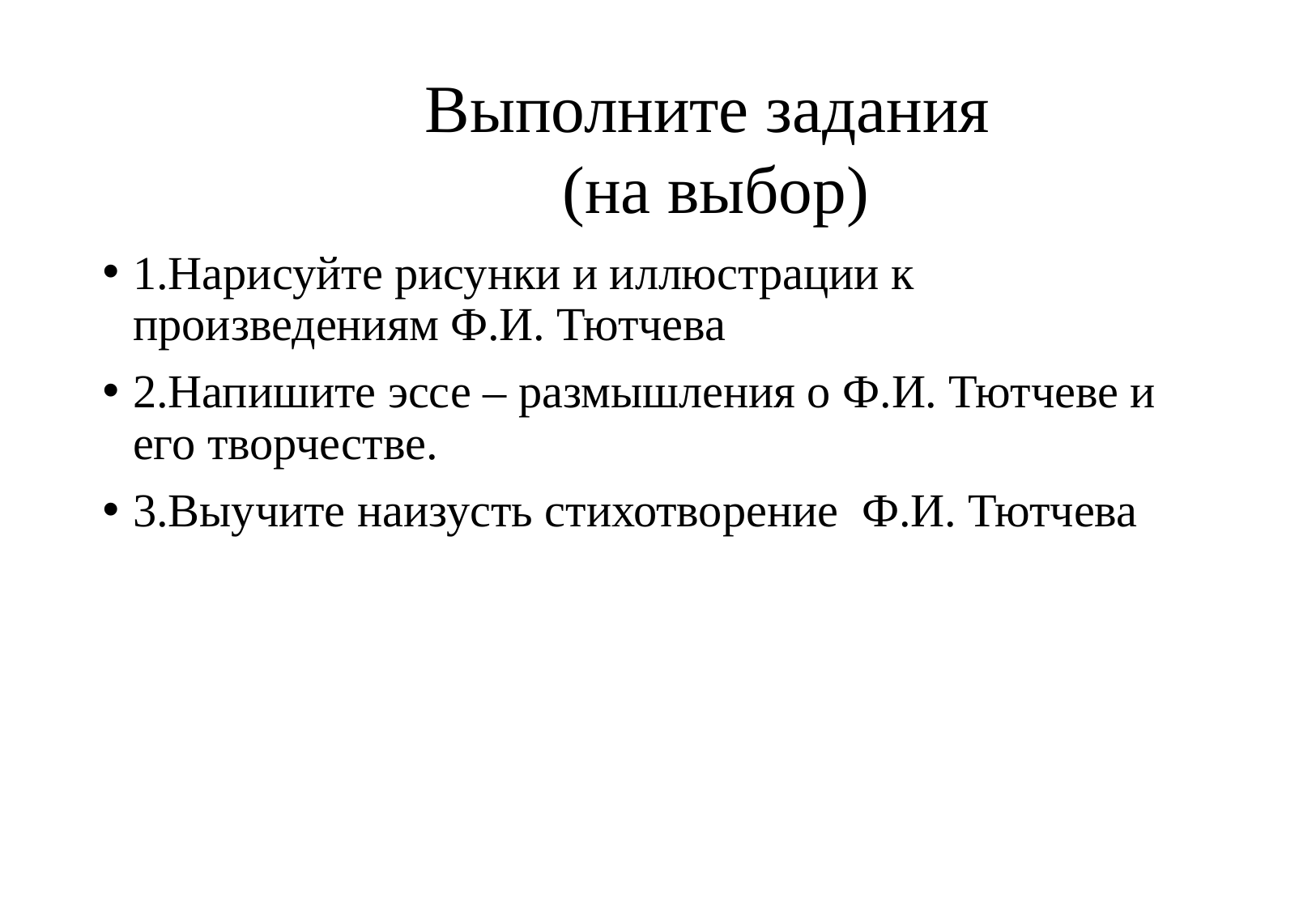

Выполните задания
(на выбор)
1.Нарисуйте рисунки и иллюстрации к произведениям Ф.И. Тютчева
2.Напишите эссе – размышления о Ф.И. Тютчеве и его творчестве.
3.Выучите наизусть стихотворение  Ф.И. Тютчева